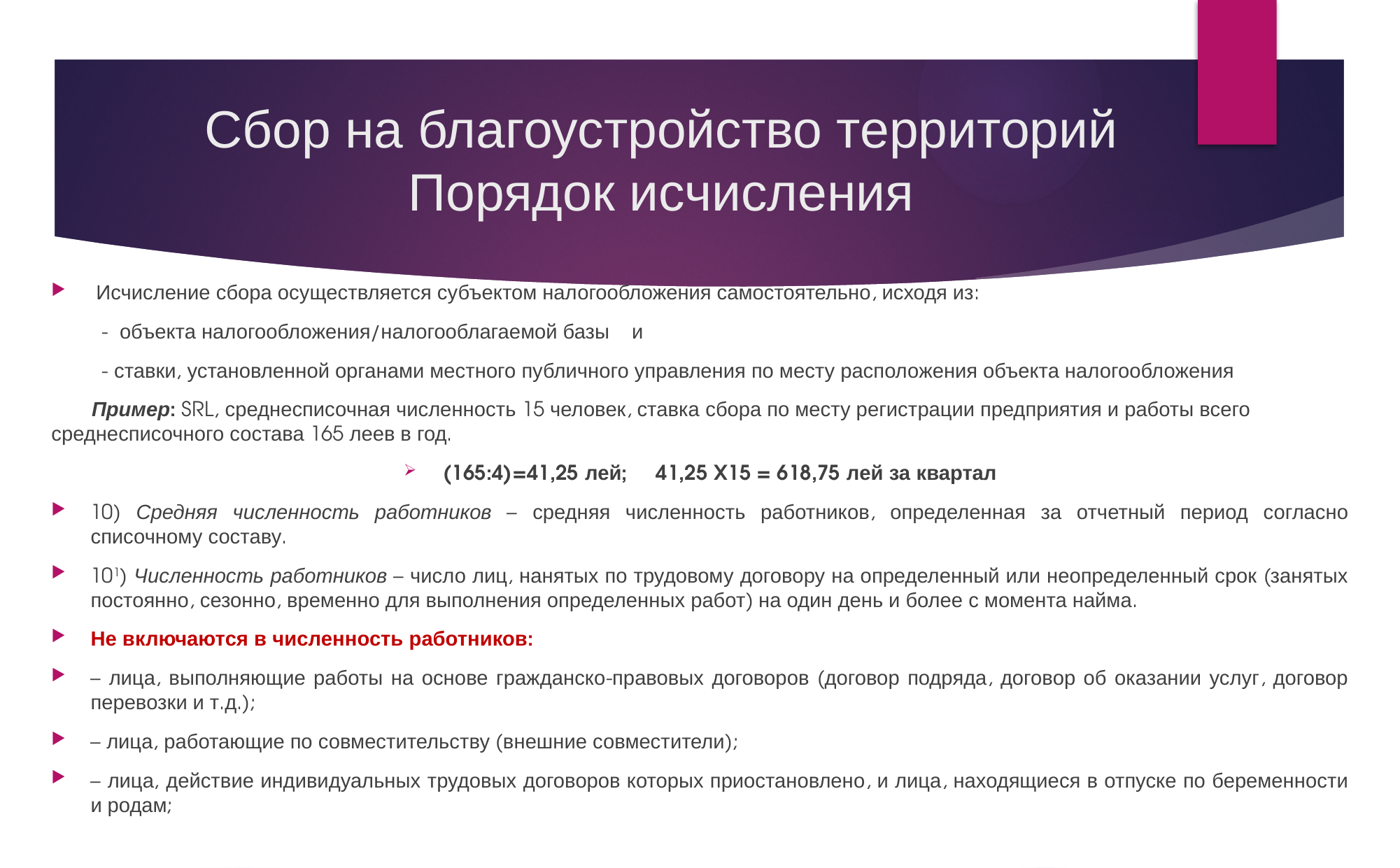

# Сбор на благоустройство территорий Порядок исчисления
 Исчисление сбора осуществляется субъектом налогообложения самостоятельно, исходя из:
         -  объекта налогообложения/налогооблагаемой базы    и
         - ставки, установленной органами местного публичного управления по месту расположения объекта налогообложения
       Пример: SRL, среднесписочная численность 15 человек, ставка сбора по месту регистрации предприятия и работы всего среднесписочного состава 165 леев в год.
(165:4)=41,25 лей;     41,25 X15 = 618,75 лей за квартал
10) Средняя численность работников – средняя численность работников, определенная за отчетный период согласно списочному составу.
101) Численность работников – число лиц, нанятых по трудовому договору на определенный или неопределенный срок (занятых постоянно, сезонно, временно для выполнения определенных работ) на один день и более с момента найма.
Не включаются в численность работников:
– лица, выполняющие работы на основе гражданско-правовых договоров (договор подряда, договор об оказании услуг, договор перевозки и т.д.);
– лица, работающие по совместительству (внешние совместители);
– лица, действие индивидуальных трудовых договоров которых приостановлено, и лица, находящиеся в отпуске по беременности и родам;